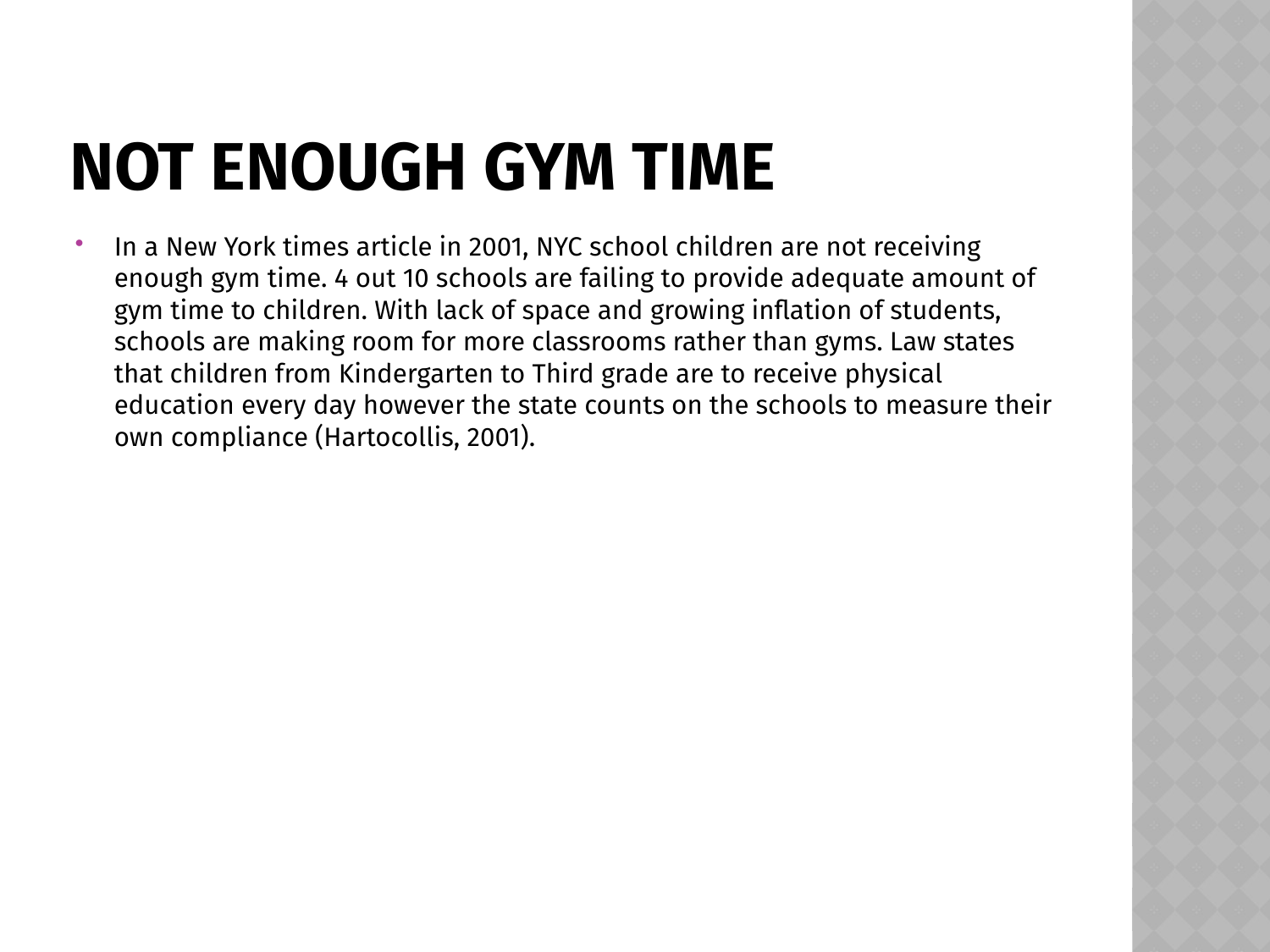

# Not enough Gym time
In a New York times article in 2001, NYC school children are not receiving enough gym time. 4 out 10 schools are failing to provide adequate amount of gym time to children. With lack of space and growing inflation of students, schools are making room for more classrooms rather than gyms. Law states that children from Kindergarten to Third grade are to receive physical education every day however the state counts on the schools to measure their own compliance (Hartocollis, 2001).